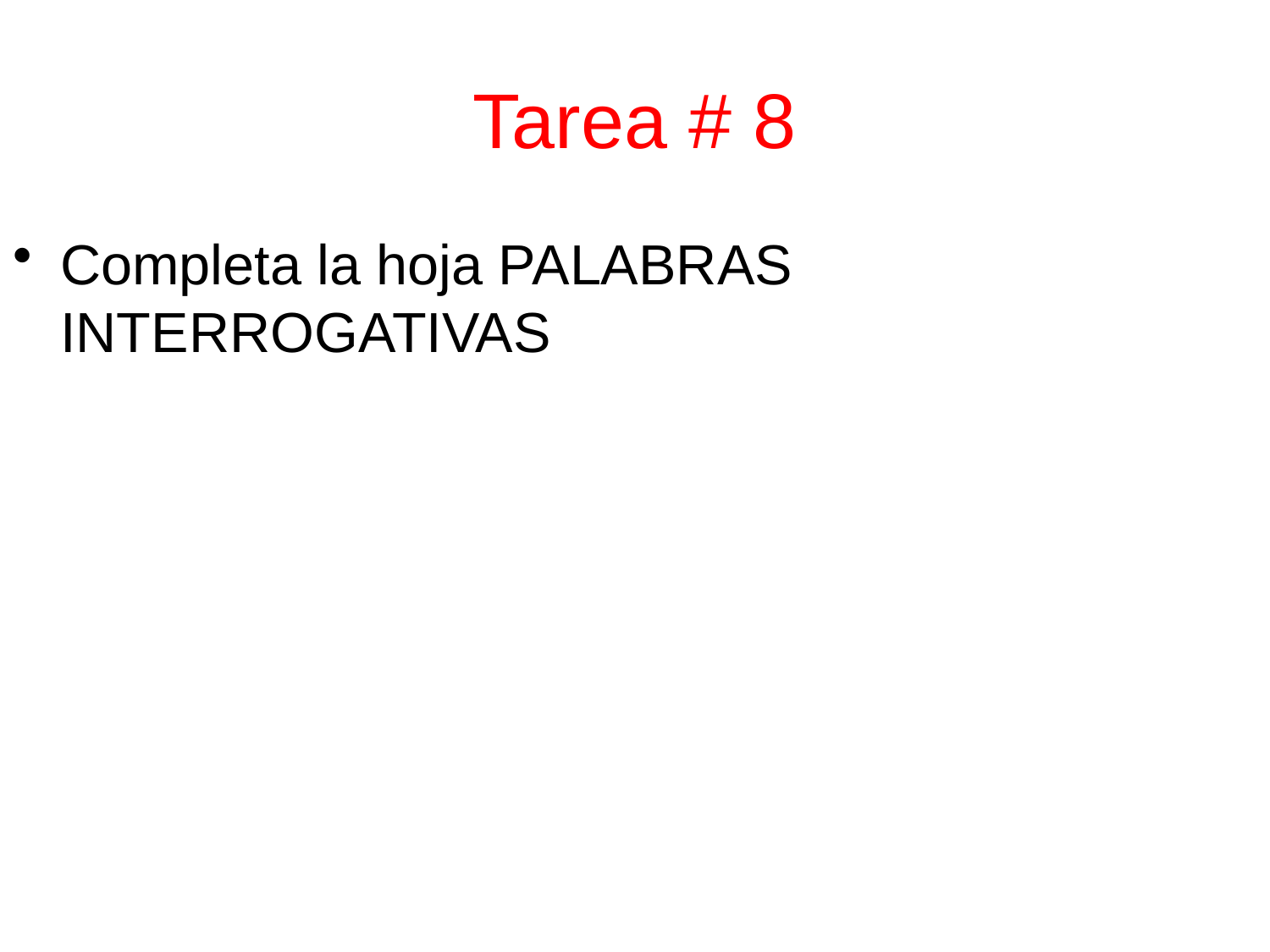

# Tarea # 8
Completa la hoja PALABRAS INTERROGATIVAS